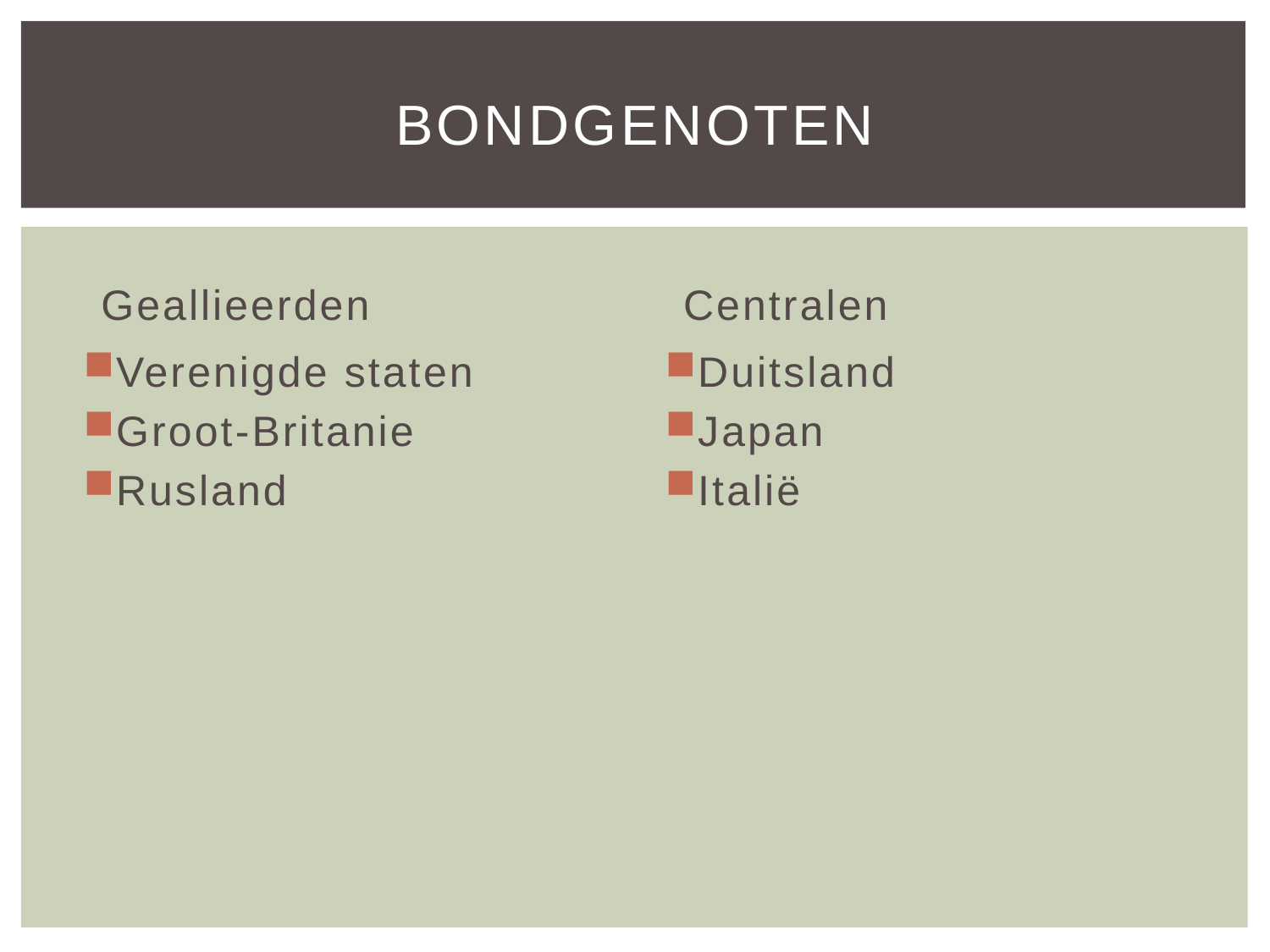

# Bondgenoten
Geallieerden
Centralen
Verenigde staten
Groot-Britanie
Rusland

Duitsland
Japan
Italië